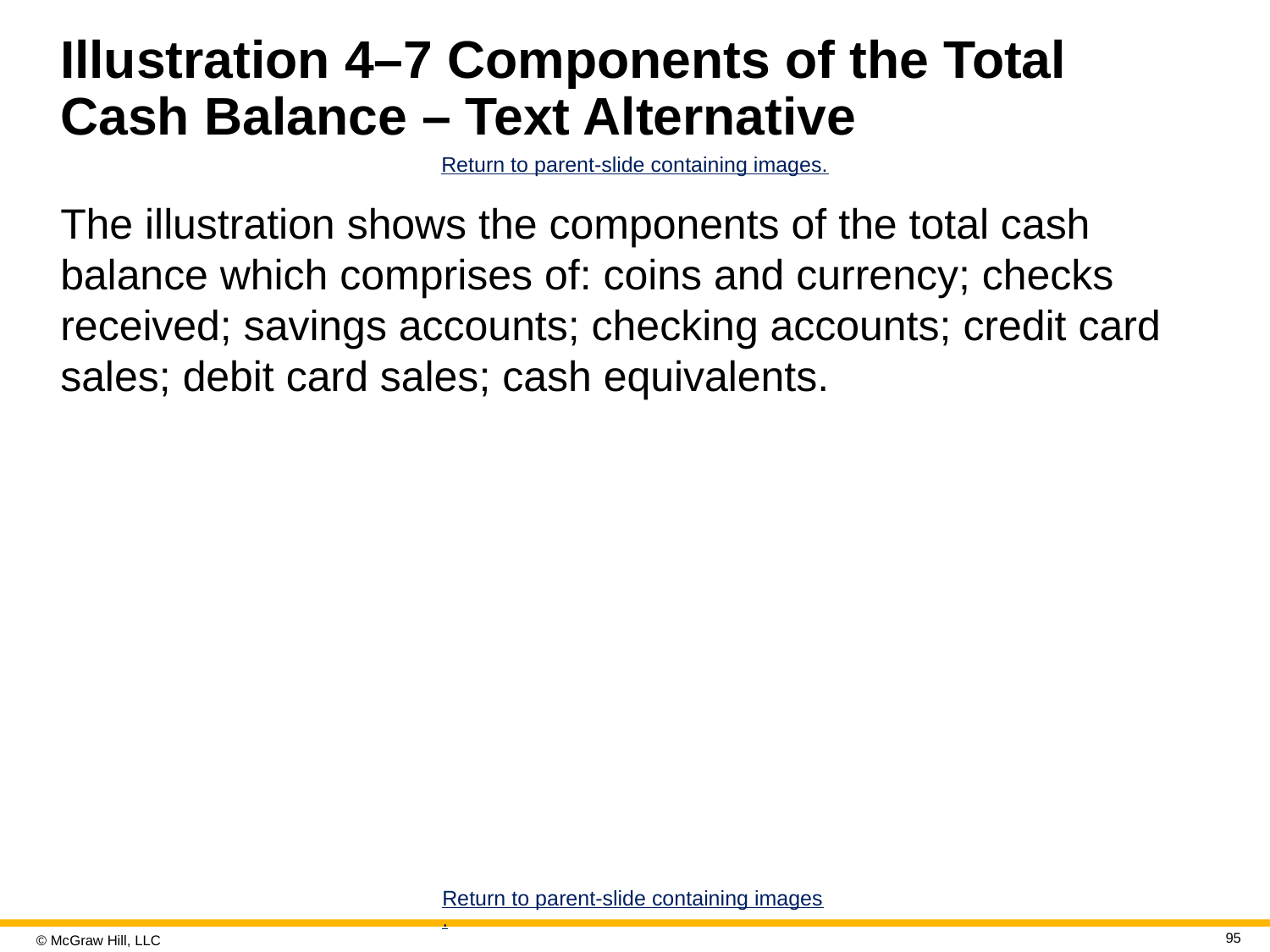

# Illustration 4–7 Components of the Total Cash Balance – Text Alternative
Return to parent-slide containing images.
The illustration shows the components of the total cash balance which comprises of: coins and currency; checks received; savings accounts; checking accounts; credit card sales; debit card sales; cash equivalents.
Return to parent-slide containing images.
95